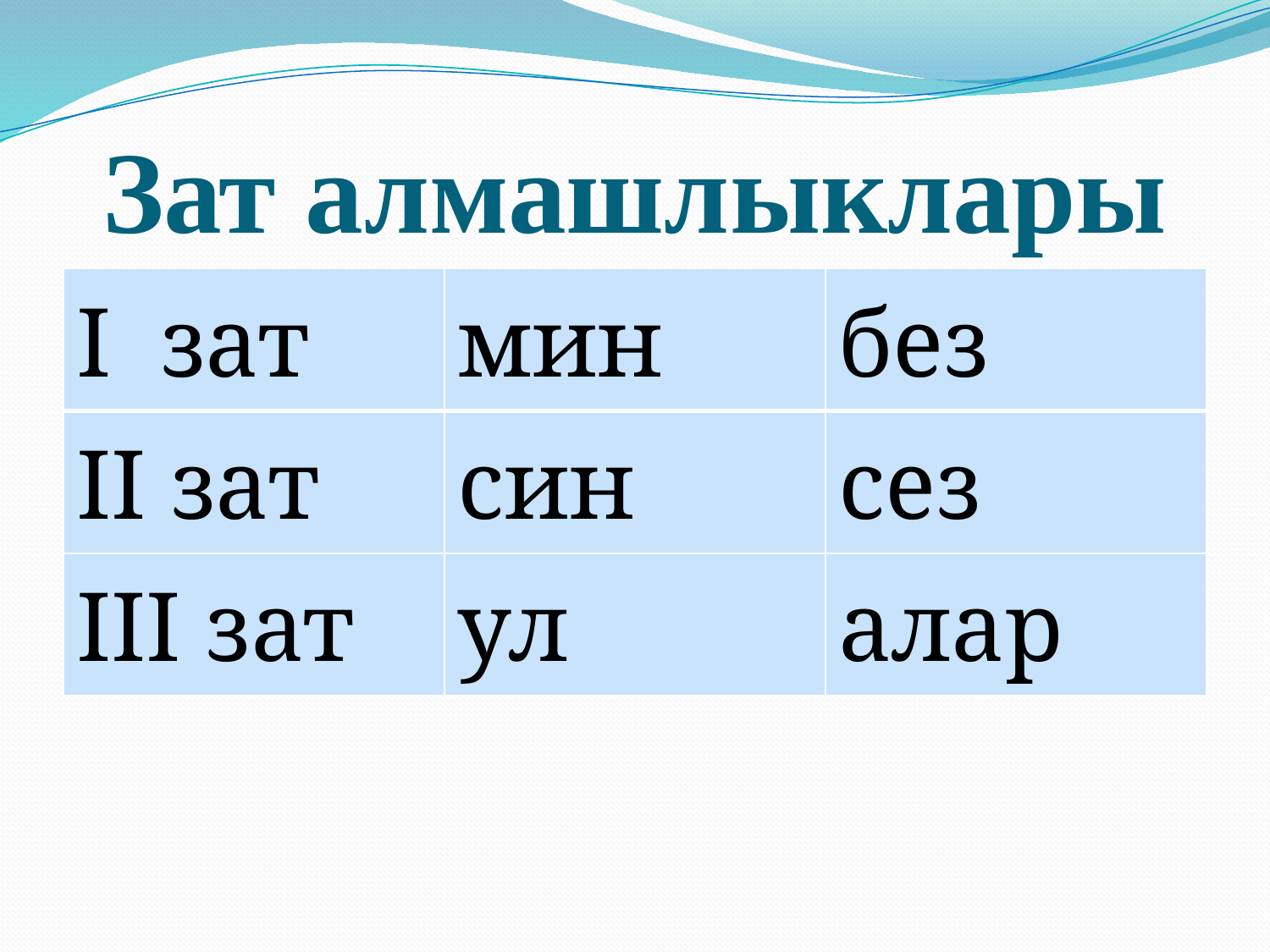

# Зат алмашлыклары
| I зат | мин | без |
| --- | --- | --- |
| II зат | син | сез |
| III зат | ул | алар |